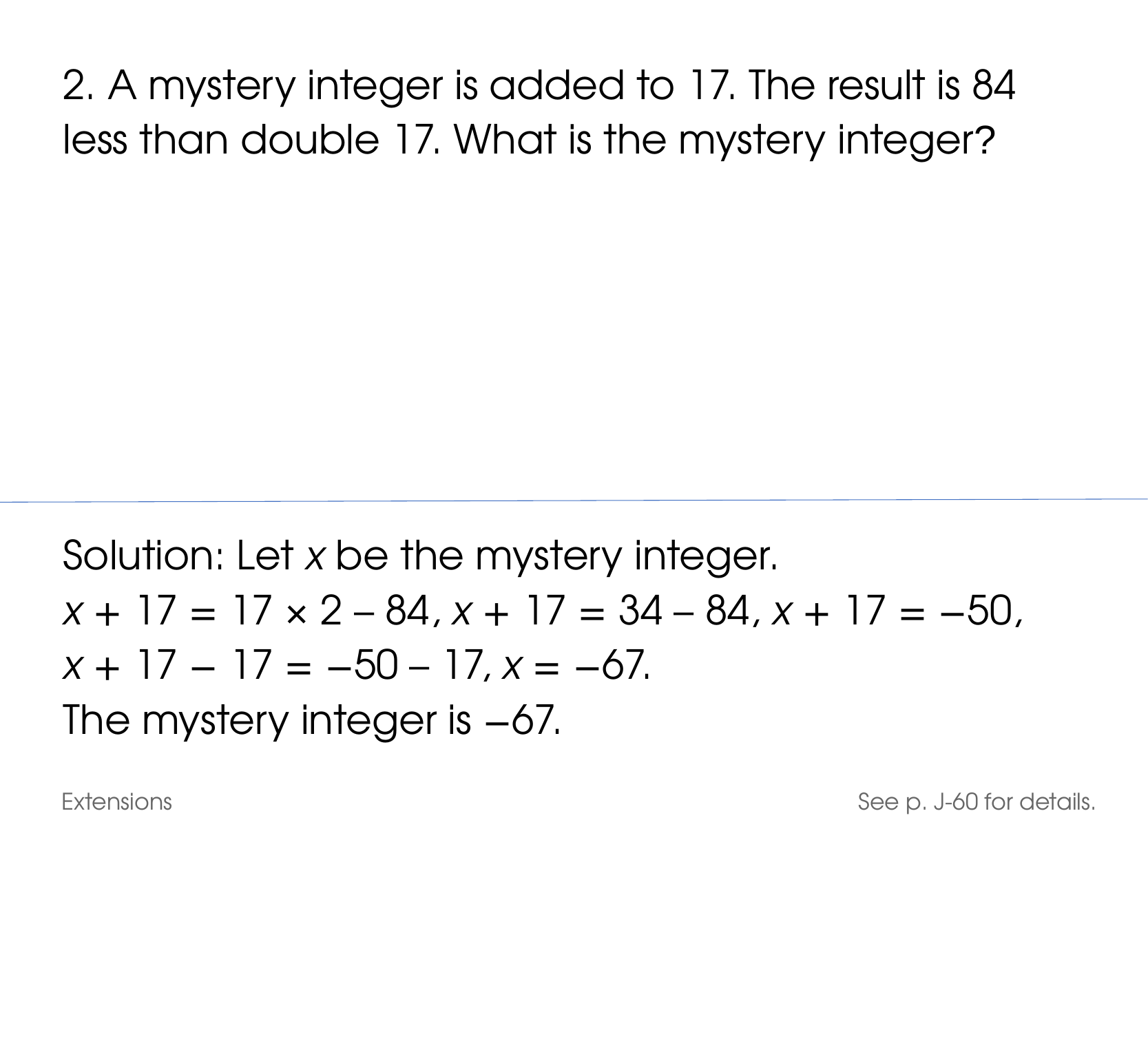

2. A mystery integer is added to 17. The result is 84 less than double 17. What is the mystery integer?
Solution: Let x be the mystery integer.
​x + 17 = 17 × 2 – 84, x + 17 = 34 – 84, x + 17 = −50,
​x + 17 − 17 = −50 – 17, x = −67.
The mystery integer is −67.
Extensions
See p. J-60 for details.